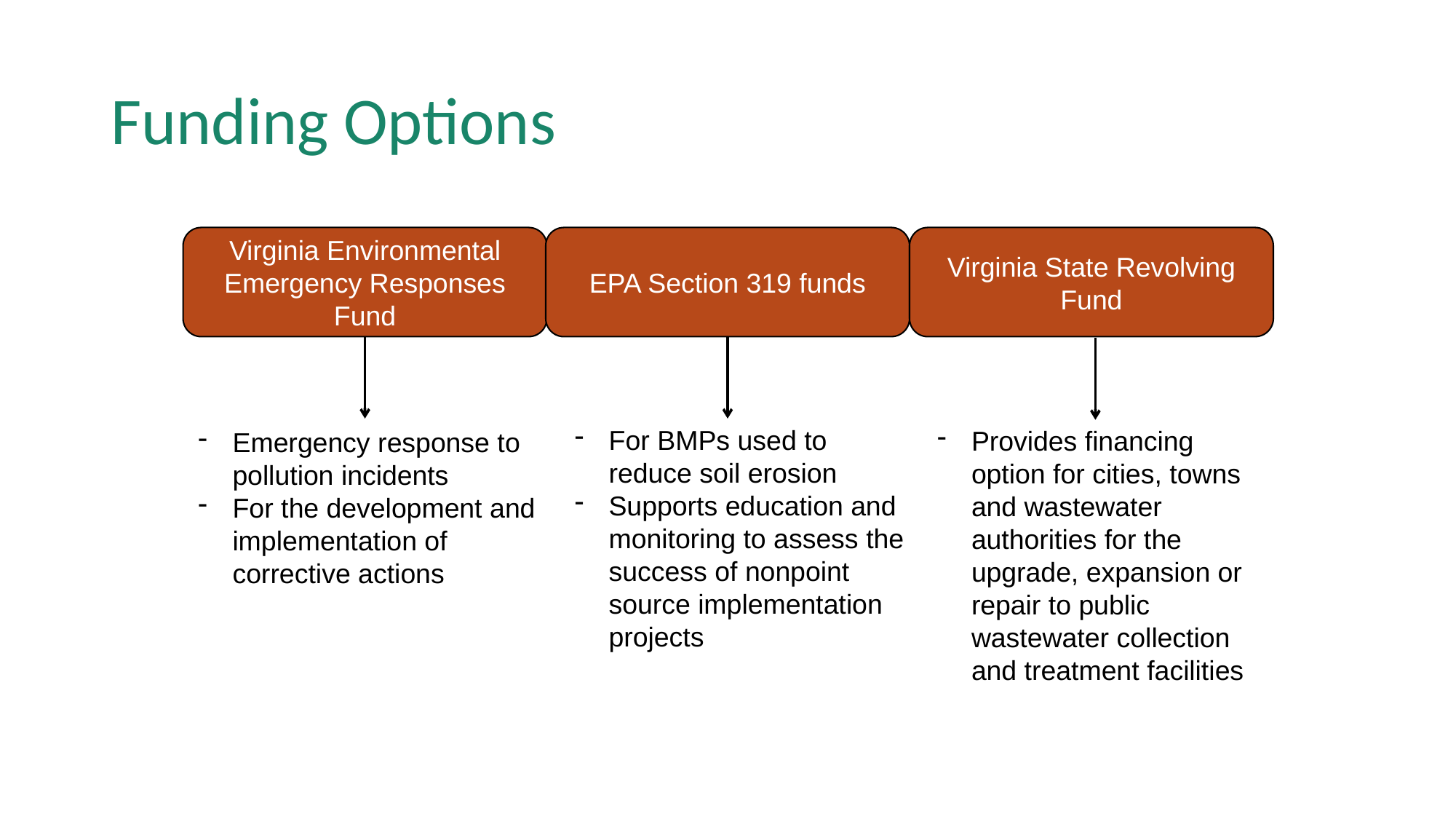

# Funding Options
Virginia Environmental Emergency Responses Fund
EPA Section 319 funds
Virginia State Revolving Fund
For BMPs used to reduce soil erosion
Supports education and monitoring to assess the success of nonpoint source implementation projects
Provides financing option for cities, towns and wastewater authorities for the upgrade, expansion or repair to public wastewater collection and treatment facilities
Emergency response to pollution incidents
For the development and implementation of corrective actions